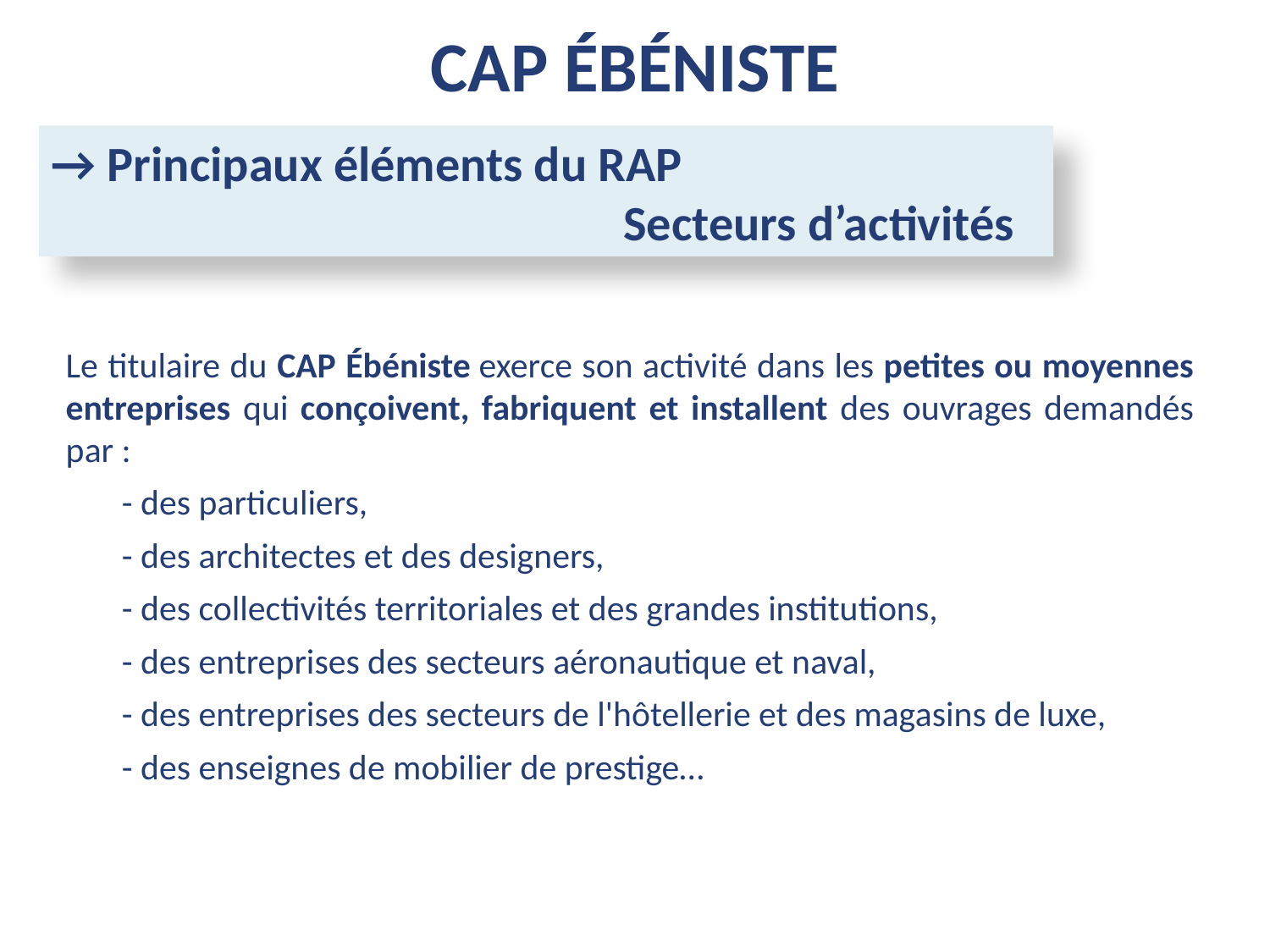

CAP ébéniste
→ Principaux éléments du RAP
                                                   Secteurs d’activités

Le titulaire du CAP Ébéniste exerce son activité dans les petites ou moyennes entreprises qui conçoivent, fabriquent et installent des ouvrages demandés par :
- des particuliers,
- des architectes et des designers,
- des collectivités territoriales et des grandes institutions,
- des entreprises des secteurs aéronautique et naval,
- des entreprises des secteurs de l'hôtellerie et des magasins de luxe,
- des enseignes de mobilier de prestige…